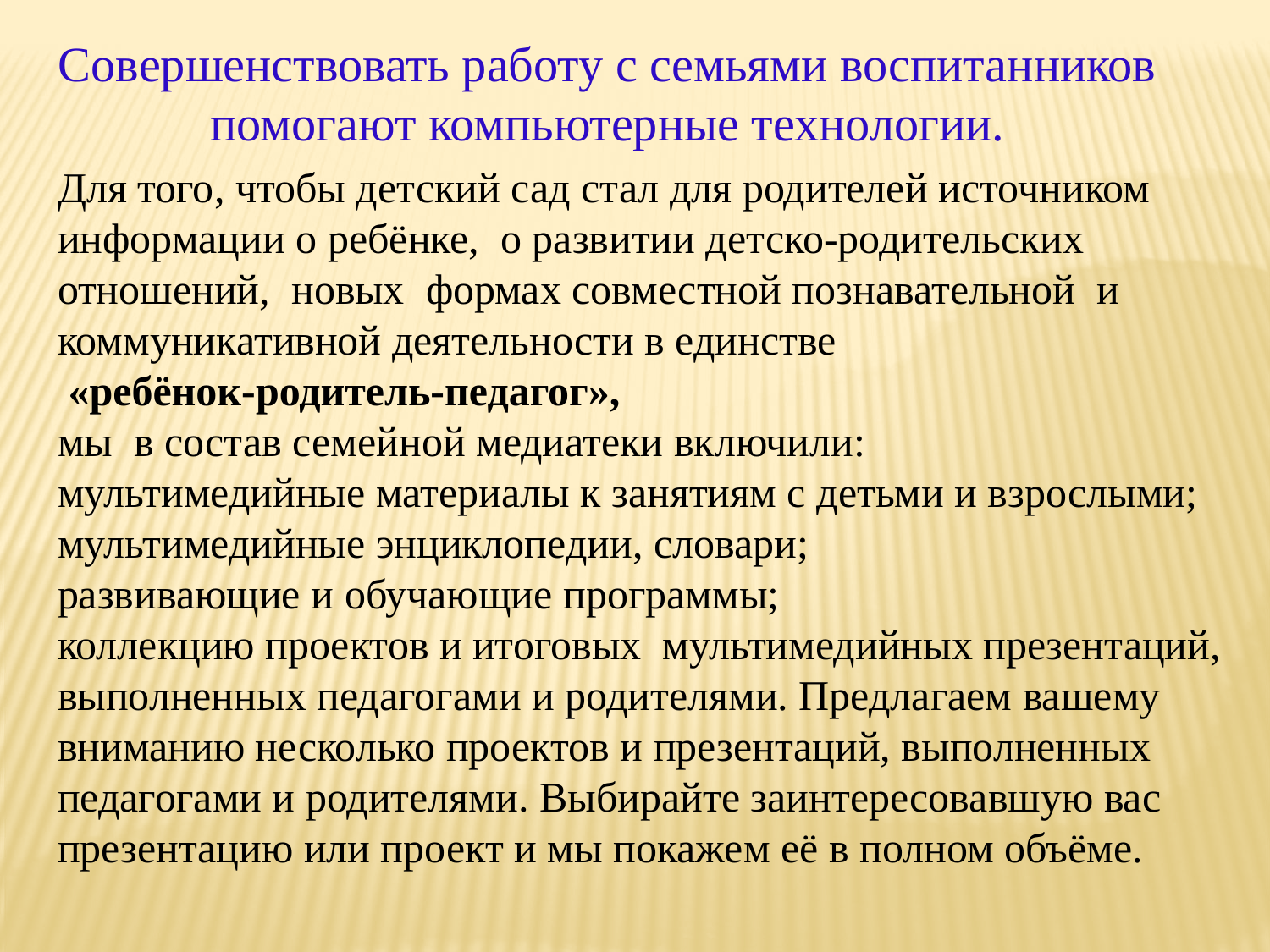

Совершенствовать работу с семьями воспитанников помогают компьютерные технологии.

Для того, чтобы детский сад стал для родителей источником информации о ребёнке,  о развитии детско-родительских отношений,  новых  формах совместной познавательной  и коммуникативной деятельности в единстве
 «ребёнок-родитель-педагог»,
мы  в состав семейной медиатеки включили:
мультимедийные материалы к занятиям с детьми и взрослыми;
мультимедийные энциклопедии, словари;
развивающие и обучающие программы;
коллекцию проектов и итоговых  мультимедийных презентаций, выполненных педагогами и родителями. Предлагаем вашему вниманию несколько проектов и презентаций, выполненных педагогами и родителями. Выбирайте заинтересовавшую вас презентацию или проект и мы покажем её в полном объёме.